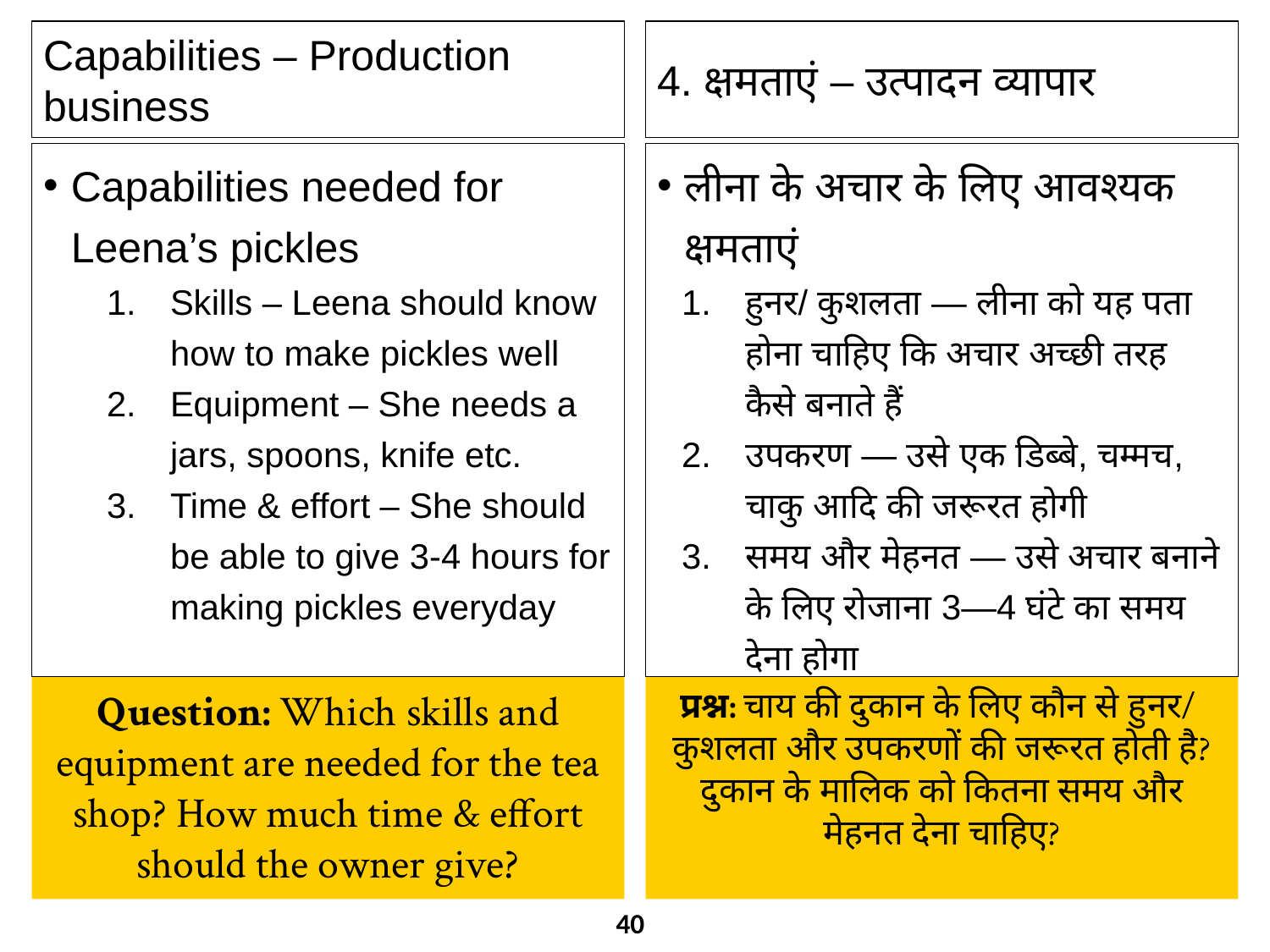

Capabilities – Production business
4. क्षमताएं – उत्पादन व्यापार
Capabilities needed for Leena’s pickles
Skills – Leena should know how to make pickles well
Equipment – She needs a jars, spoons, knife etc.
Time & effort – She should be able to give 3-4 hours for making pickles everyday
लीना के अचार के लिए आवश्यक  क्षमताएं
हुनर/ कुशलता — लीना को यह पता होना चाहिए कि अचार अच्छी तरह कैसे बनाते हैं
उपकरण — उसे एक डिब्बे, चम्मच, चाकु आदि की जरूरत होगी
समय और मेहनत — उसे अचार बनाने के लिए रोजाना 3—4 घंटे का समय देना होगा
Question: Which skills and equipment are needed for the tea shop? How much time & effort should the owner give?
प्रश्न: चाय की दुकान के लिए कौन से हुनर/  कुशलता और उपकरणों की जरूरत होती है? दुकान के मालिक को कितना समय और मेहनत देना चाहिए?
40